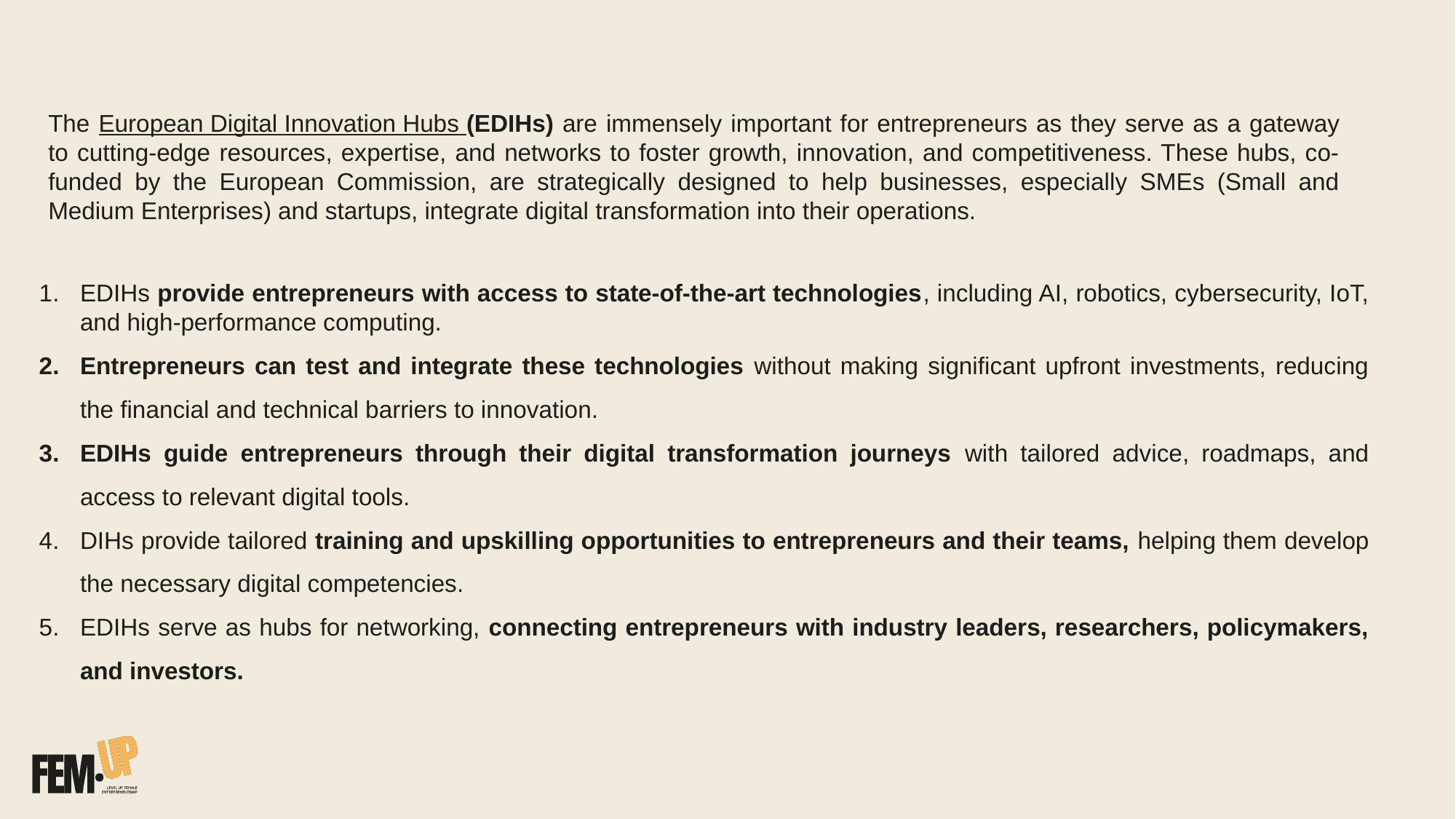

The European Digital Innovation Hubs (EDIHs) are immensely important for entrepreneurs as they serve as a gateway to cutting-edge resources, expertise, and networks to foster growth, innovation, and competitiveness. These hubs, co-funded by the European Commission, are strategically designed to help businesses, especially SMEs (Small and Medium Enterprises) and startups, integrate digital transformation into their operations.
EDIHs provide entrepreneurs with access to state-of-the-art technologies, including AI, robotics, cybersecurity, IoT, and high-performance computing.
Entrepreneurs can test and integrate these technologies without making significant upfront investments, reducing the financial and technical barriers to innovation.
EDIHs guide entrepreneurs through their digital transformation journeys with tailored advice, roadmaps, and access to relevant digital tools.
DIHs provide tailored training and upskilling opportunities to entrepreneurs and their teams, helping them develop the necessary digital competencies.
EDIHs serve as hubs for networking, connecting entrepreneurs with industry leaders, researchers, policymakers, and investors.